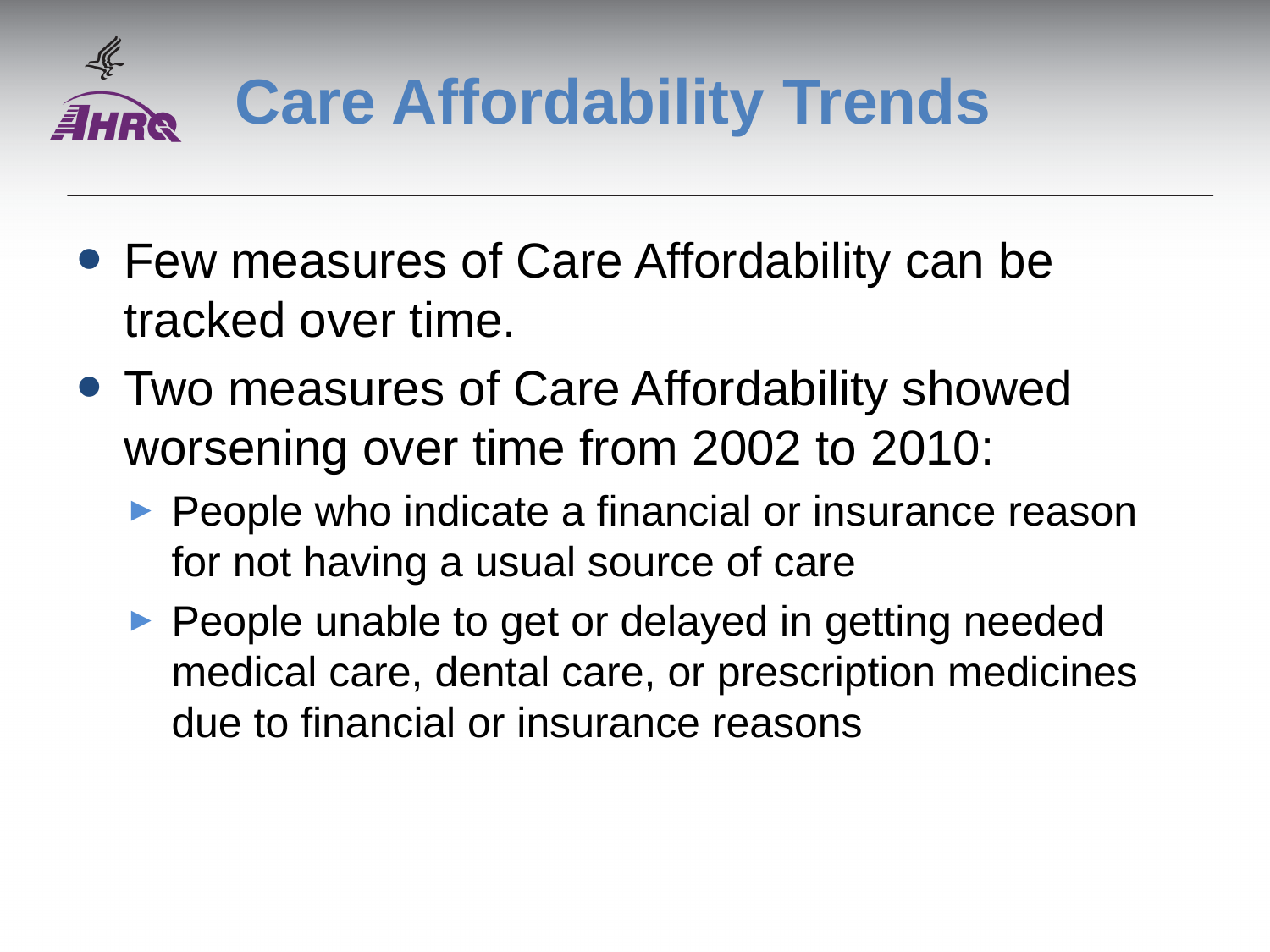

# Care Affordability Trends
Few measures of Care Affordability can be tracked over time.
Two measures of Care Affordability showed worsening over time from 2002 to 2010:
People who indicate a financial or insurance reason for not having a usual source of care
People unable to get or delayed in getting needed medical care, dental care, or prescription medicines due to financial or insurance reasons